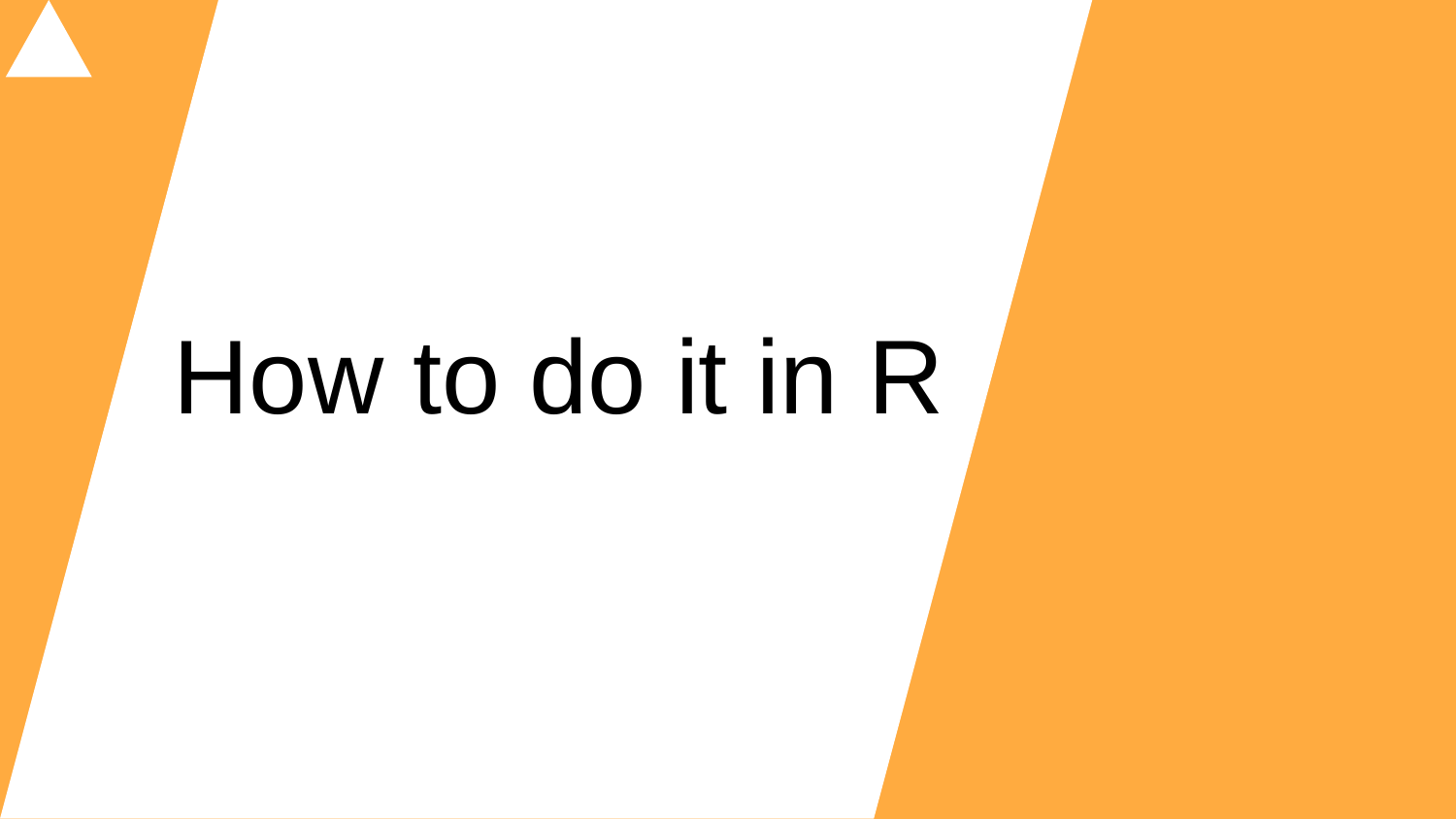

# How to do it in R